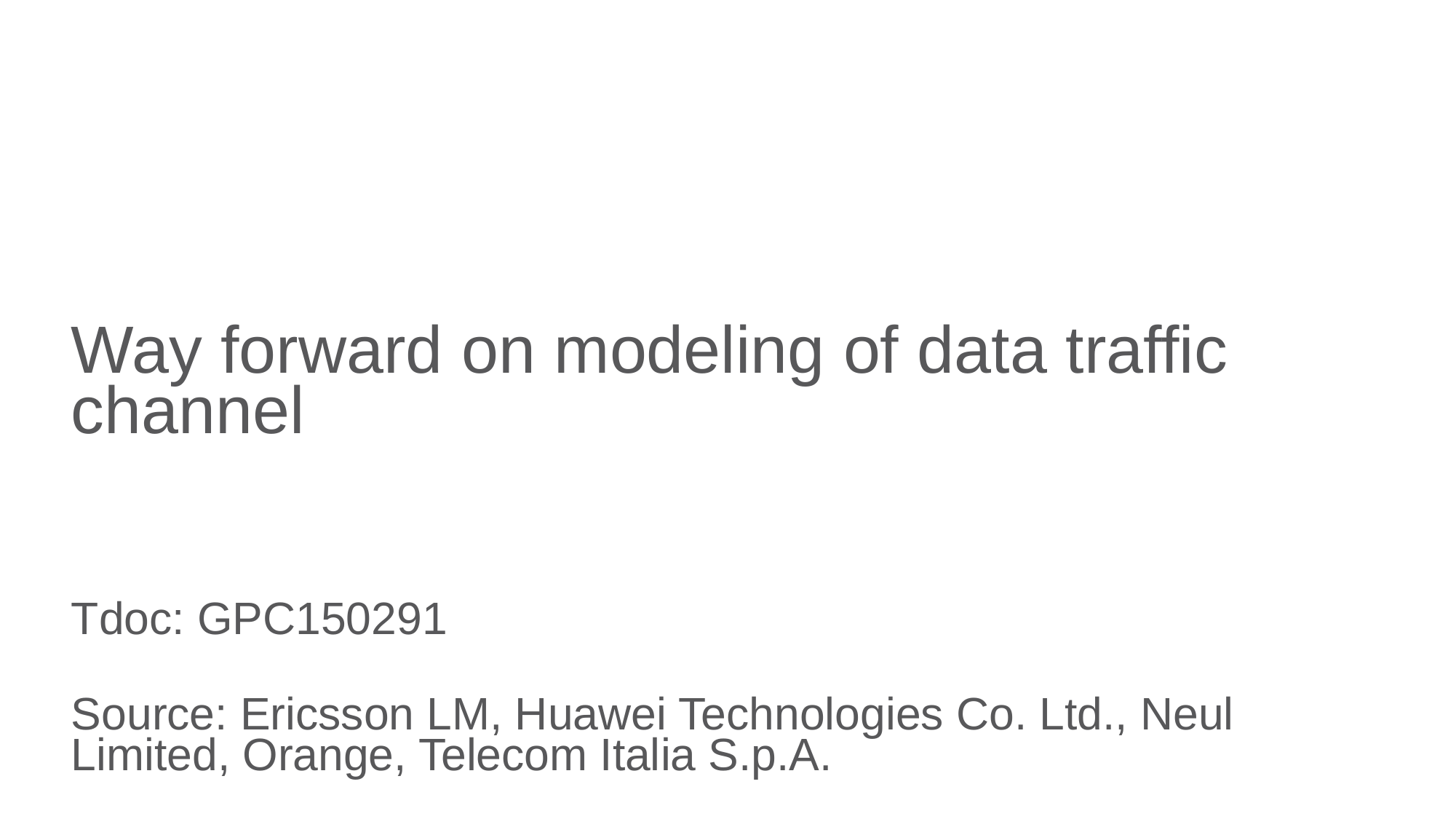

# Way forward on modeling of data traffic channel
Tdoc: GPC150291
Source: Ericsson LM, Huawei Technologies Co. Ltd., Neul Limited, Orange, Telecom Italia S.p.A.